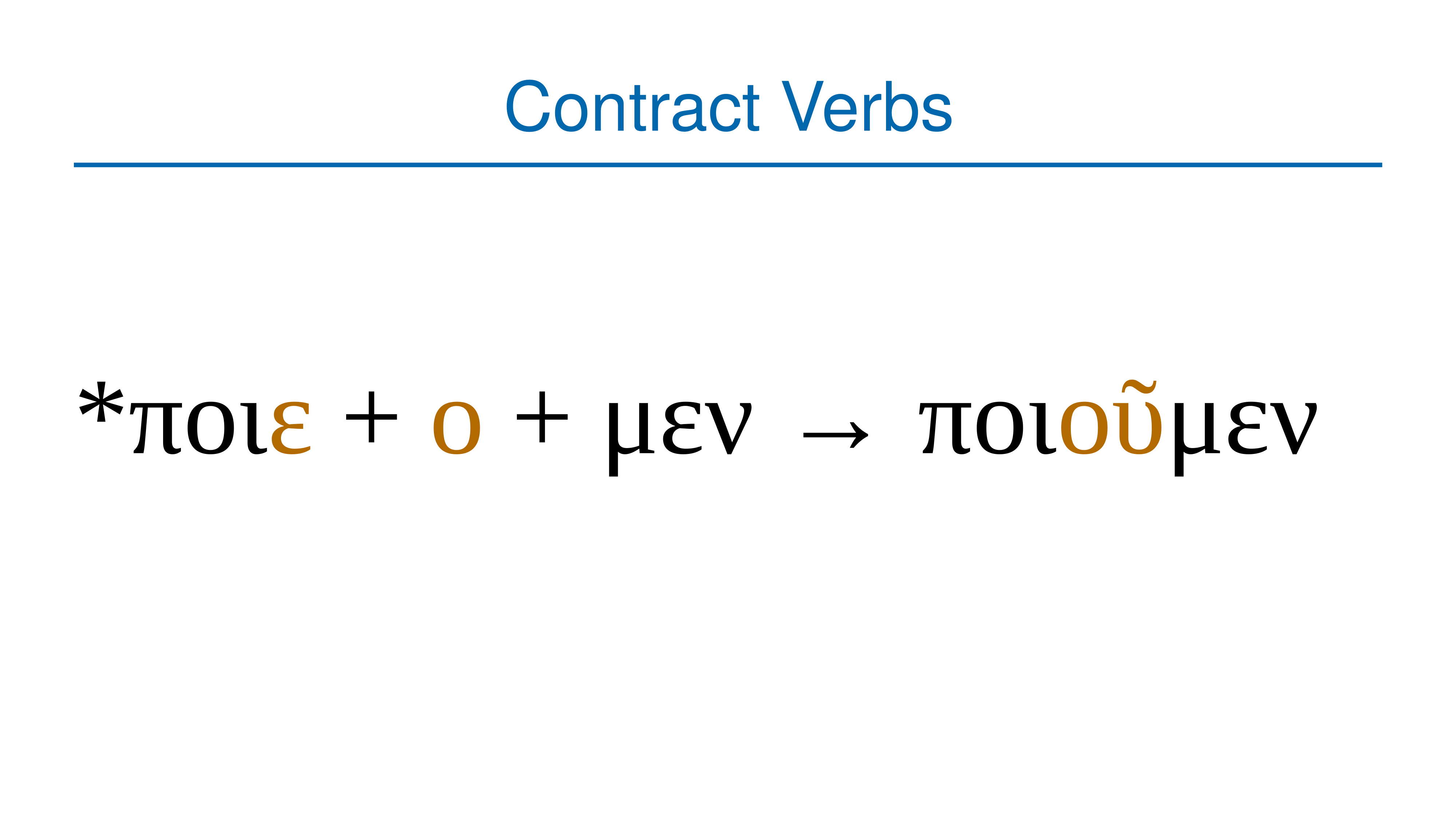

# Contract Verbs
*ποιε + ο + μεν → ποιοῦμεν